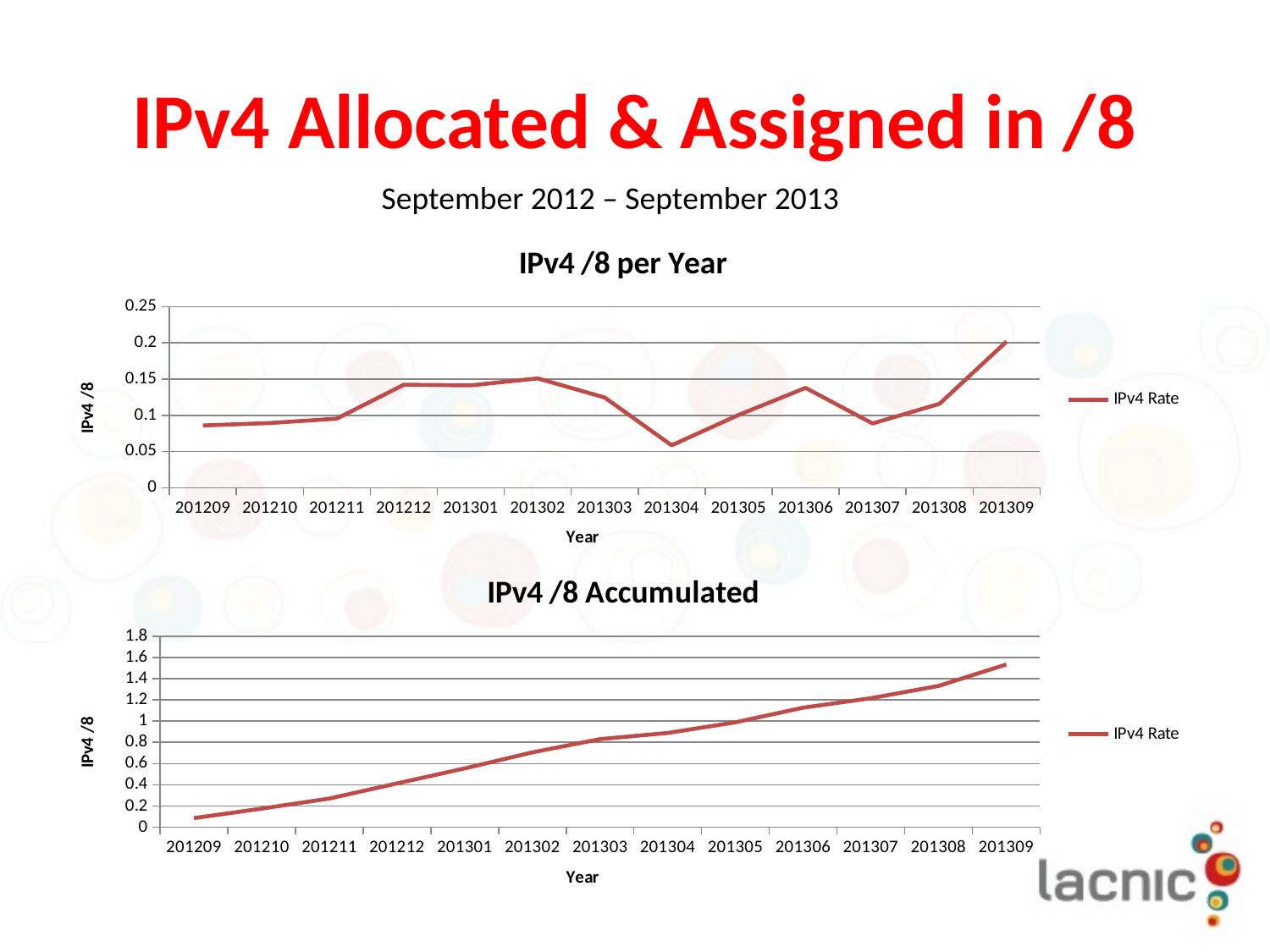

# IPv4 Allocated & Assigned in /8
September 2012 – September 2013

### Chart: IPv4 /8 per Year

| Category |  |
|---|---|
| 201209.0 | 0.08592224 |
| 201210.0 | 0.08924866 |
| 201211.0 | 0.09533691 |
| 201212.0 | 0.14221191 |
| 201301.0 | 0.14138794 |
| 201302.0 | 0.15101624 |
| 201303.0 | 0.1245575 |
| 201304.0 | 0.05848694 |
| 201305.0 | 0.10046387 |
| 201306.0 | 0.13789368 |
| 201307.0 | 0.08868408 |
| 201308.0 | 0.11585999 |
| 201309.0 | 0.20195007 |

### Chart: IPv4 /8 Accumulated

| Category |  |
|---|---|
| 201209.0 | 0.08592224 |
| 201210.0 | 0.1751709 |
| 201211.0 | 0.27050781 |
| 201212.0 | 0.41271973 |
| 201301.0 | 0.55410767 |
| 201302.0 | 0.7051239 |
| 201303.0 | 0.8296814 |
| 201304.0 | 0.88816833 |
| 201305.0 | 0.9886322 |
| 201306.0 | 1.12652588 |
| 201307.0 | 1.21520996 |
| 201308.0 | 1.33106995 |
| 201309.0 | 1.53302002 |